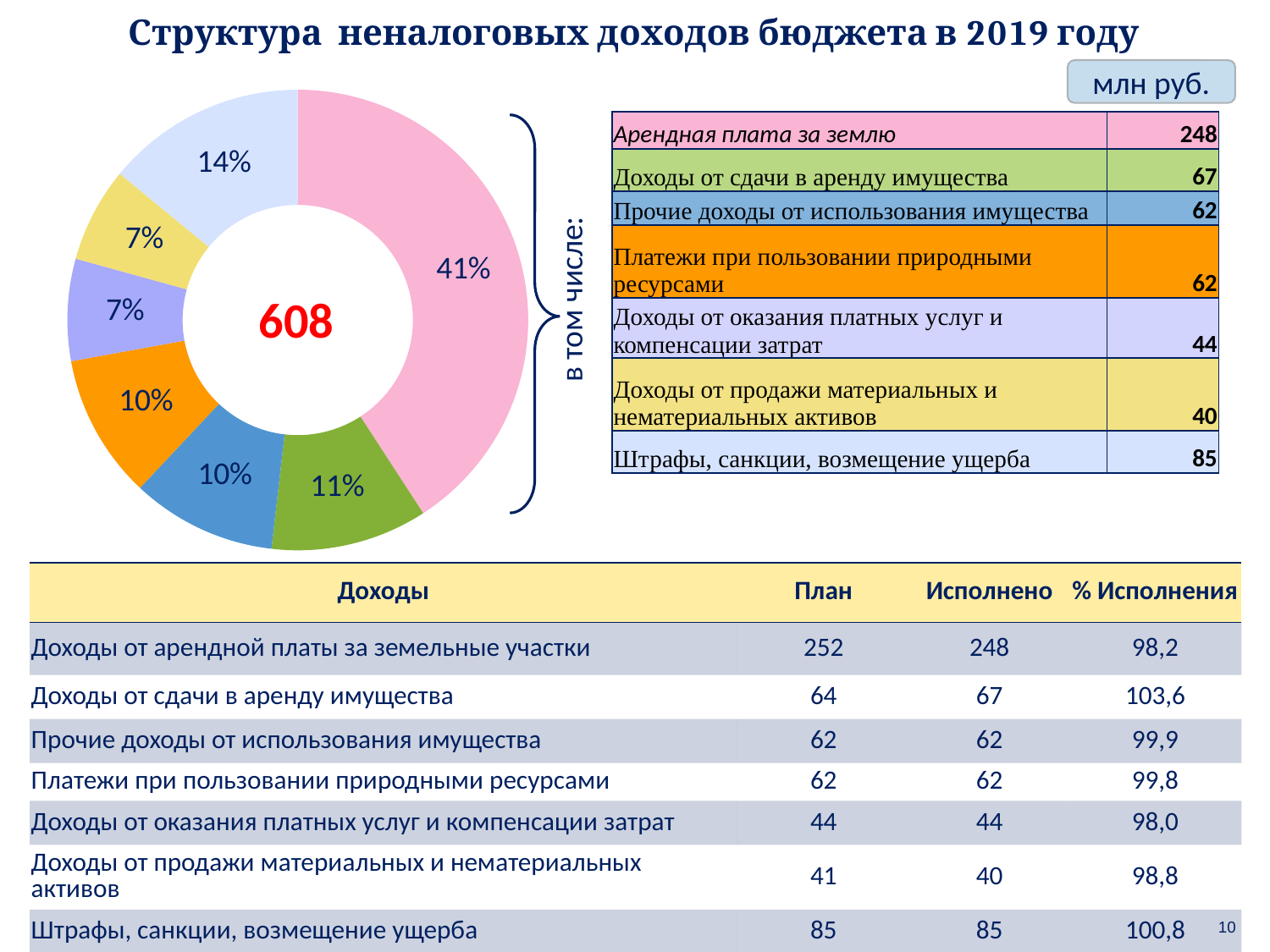

# Структура  неналоговых доходов бюджета в 2019 году

[unsupported chart]

млн руб.
| Арендная плата за землю | 248 |
| --- | --- |
| Доходы от сдачи в аренду имущества | 67 |
| Прочие доходы от использования имущества | 62 |
| Платежи при пользовании природными ресурсами | 62 |
| Доходы от оказания платных услуг и компенсации затрат | 44 |
| Доходы от продажи материальных и нематериальных активов | 40 |
| Штрафы, санкции, возмещение ущерба | 85 |

в том числе:
608
| Доходы | План | Исполнено | % Исполнения |
| --- | --- | --- | --- |
| Доходы от арендной платы за земельные участки | 252 | 248 | 98,2 |
| Доходы от сдачи в аренду имущества | 64 | 67 | 103,6 |
| Прочие доходы от использования имущества | 62 | 62 | 99,9 |
| Платежи при пользовании природными ресурсами | 62 | 62 | 99,8 |
| Доходы от оказания платных услуг и компенсации затрат | 44 | 44 | 98,0 |
| Доходы от продажи материальных и нематериальных активов | 41 | 40 | 98,8 |
| Штрафы, санкции, возмещение ущерба | 85 | 85 | 100,8 |
10